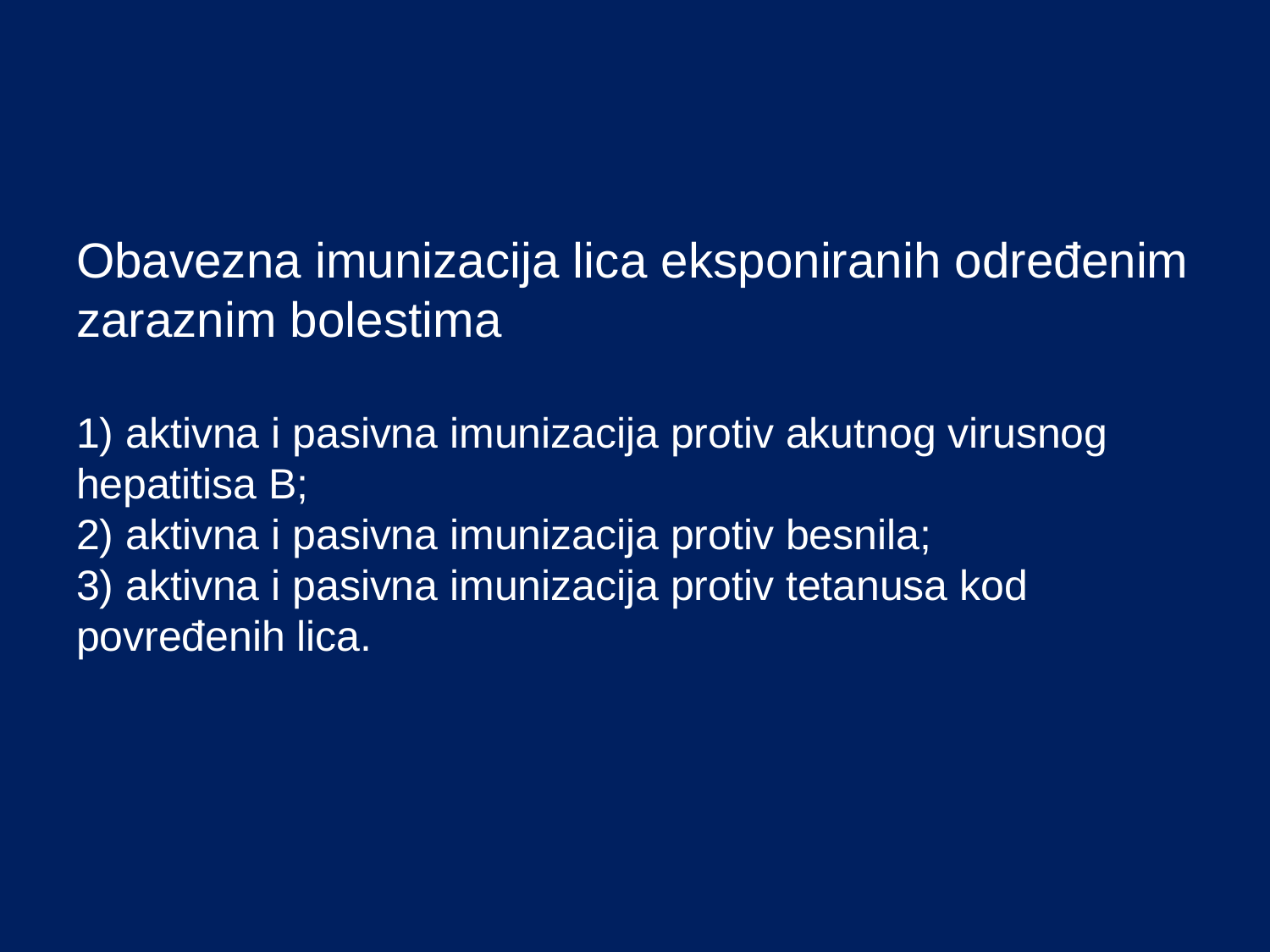

# Obavezna imunizacija lica eksponiranih određenim zaraznim bolestima 1) aktivna i pasivna imunizacija protiv akutnog virusnog hepatitisa B; 2) aktivna i pasivna imunizacija protiv besnila; 3) aktivna i pasivna imunizacija protiv tetanusa kod povređenih lica.